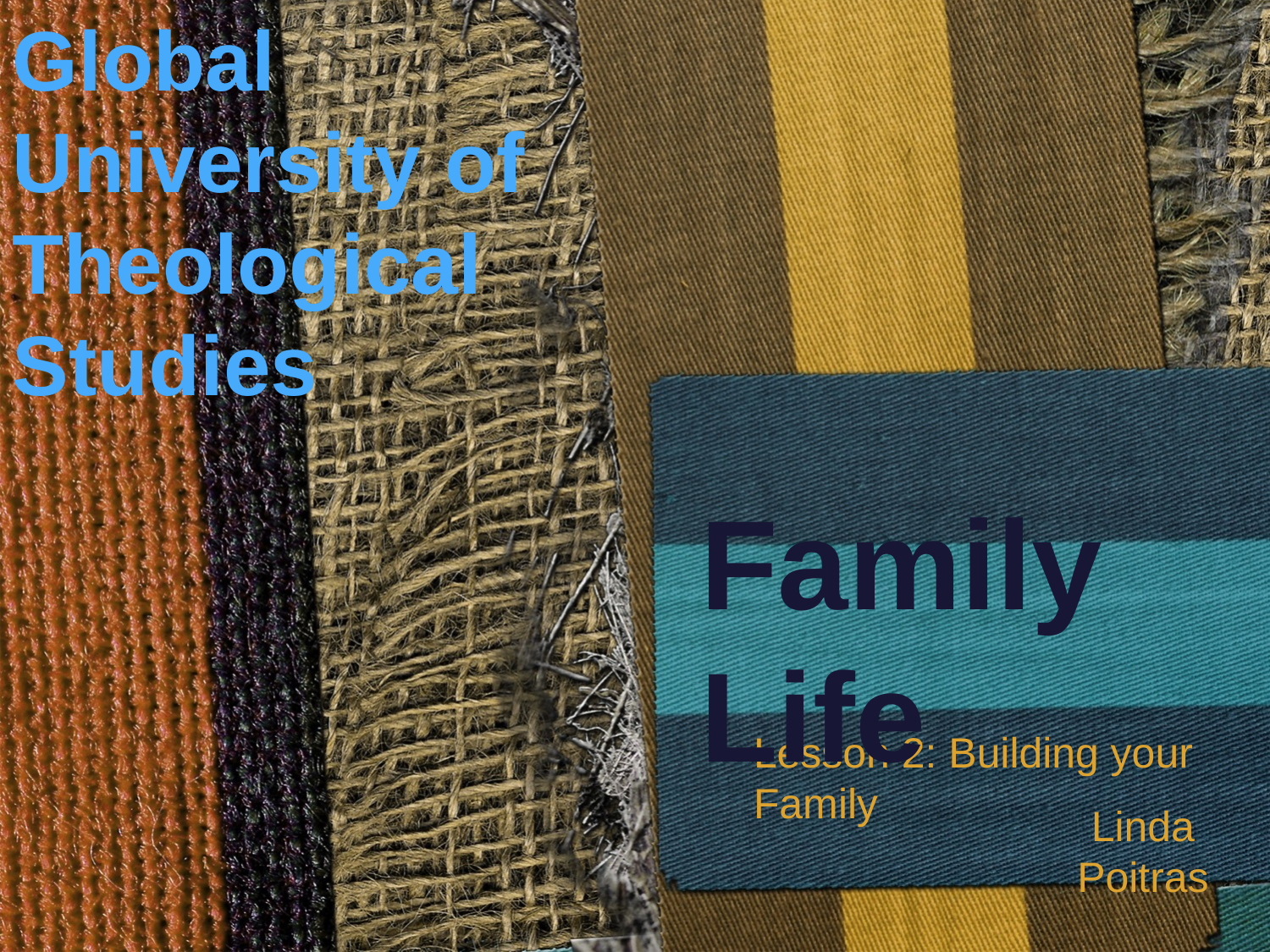

Global University of Theological Studies
# Family Life
Lesson 2: Building your Family
Linda Poitras